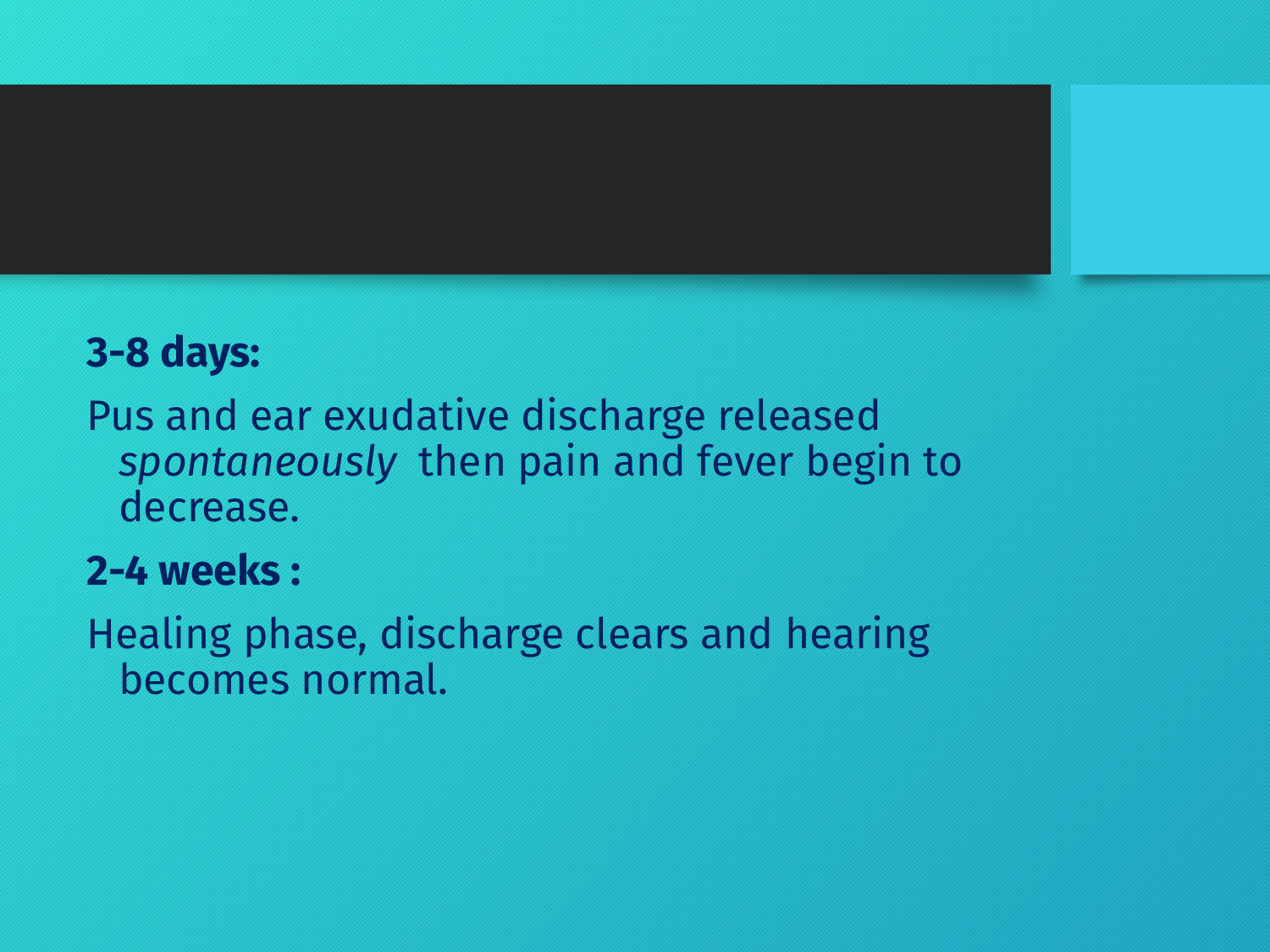

#
3-8 days:
Pus and ear exudative discharge released spontaneously  then pain and fever begin to decrease.
2-4 weeks :
Healing phase, discharge clears and hearing becomes normal.